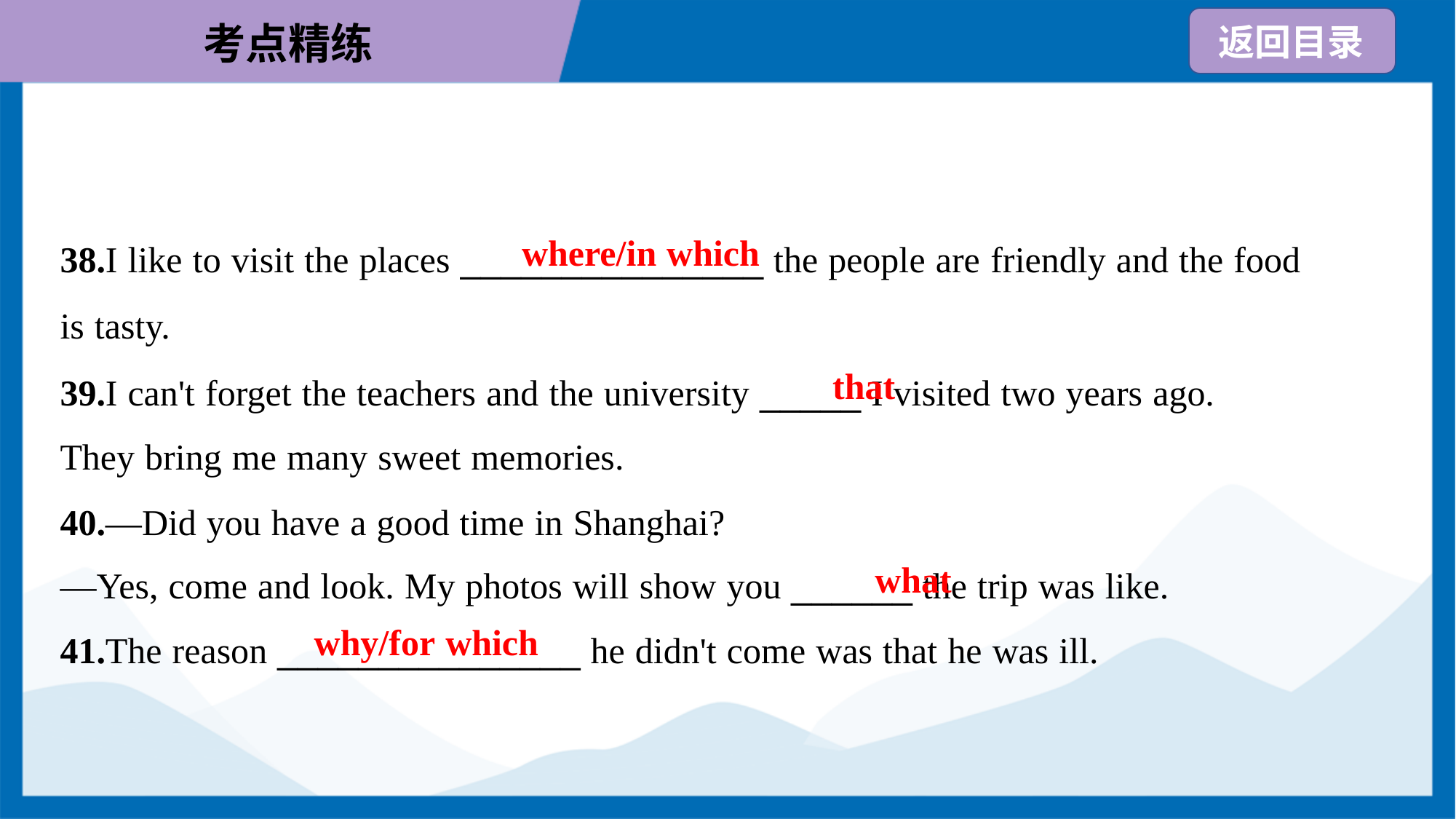

where/in which
38.I like to visit the places _______________ the people are friendly and the food
is tasty.
39.I can't forget the teachers and the university _____ I visited two years ago.
They bring me many sweet memories.
that
40.—Did you have a good time in Shanghai?
—Yes, come and look. My photos will show you ______ the trip was like.
what
why/for which
41.The reason _______________ he didn't come was that he was ill.